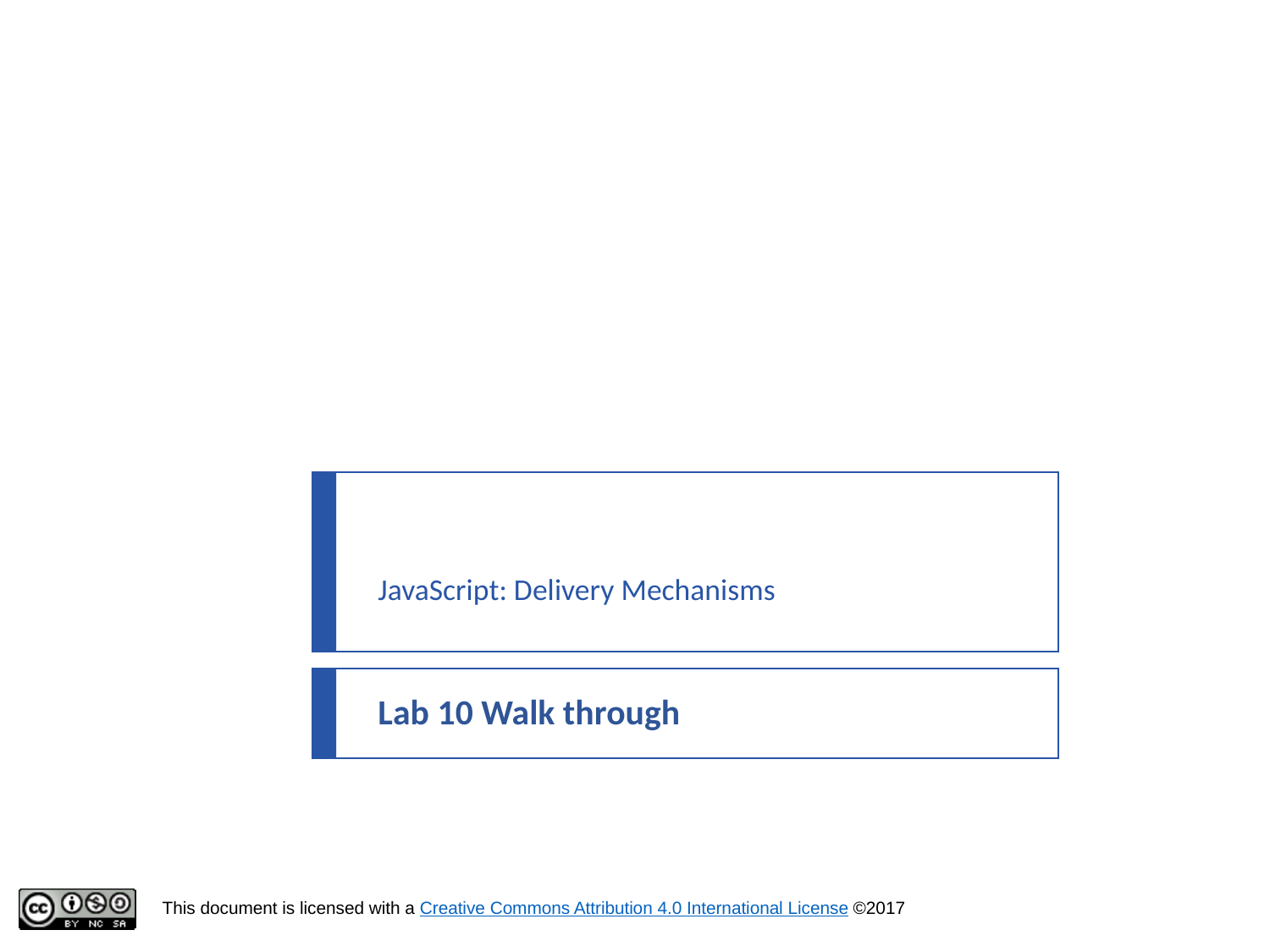

# JavaScript: Delivery Mechanisms
Lab 10 Walk through